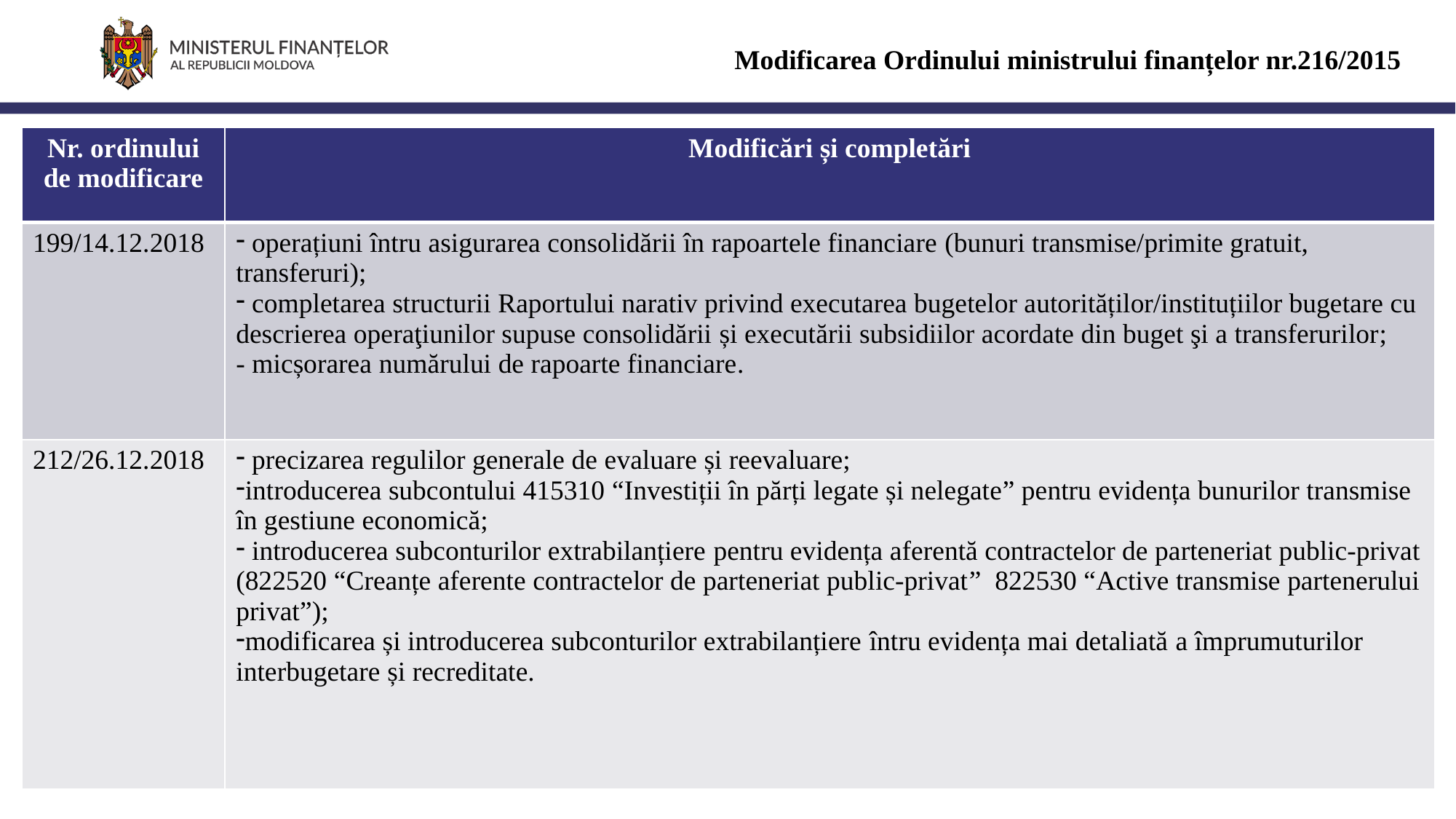

Modificarea Ordinului ministrului finanțelor nr.216/2015

#
| Nr. ordinului de modificare | Modificări și completări |
| --- | --- |
| 199/14.12.2018 | operațiuni întru asigurarea consolidării în rapoartele financiare (bunuri transmise/primite gratuit, transferuri); completarea structurii Raportului narativ privind executarea bugetelor autorităților/instituțiilor bugetare cu descrierea operaţiunilor supuse consolidării și executării subsidiilor acordate din buget şi a transferurilor; - micșorarea numărului de rapoarte financiare. |
| 212/26.12.2018 | precizarea regulilor generale de evaluare și reevaluare; introducerea subcontului 415310 “Investiții în părți legate și nelegate” pentru evidența bunurilor transmise în gestiune economică; introducerea subconturilor extrabilanțiere pentru evidența aferentă contractelor de parteneriat public-privat (822520 “Creanțe aferente contractelor de parteneriat public-privat” 822530 “Active transmise partenerului privat”); modificarea și introducerea subconturilor extrabilanțiere întru evidența mai detaliată a împrumuturilor interbugetare și recreditate. |
04.03.2019
3